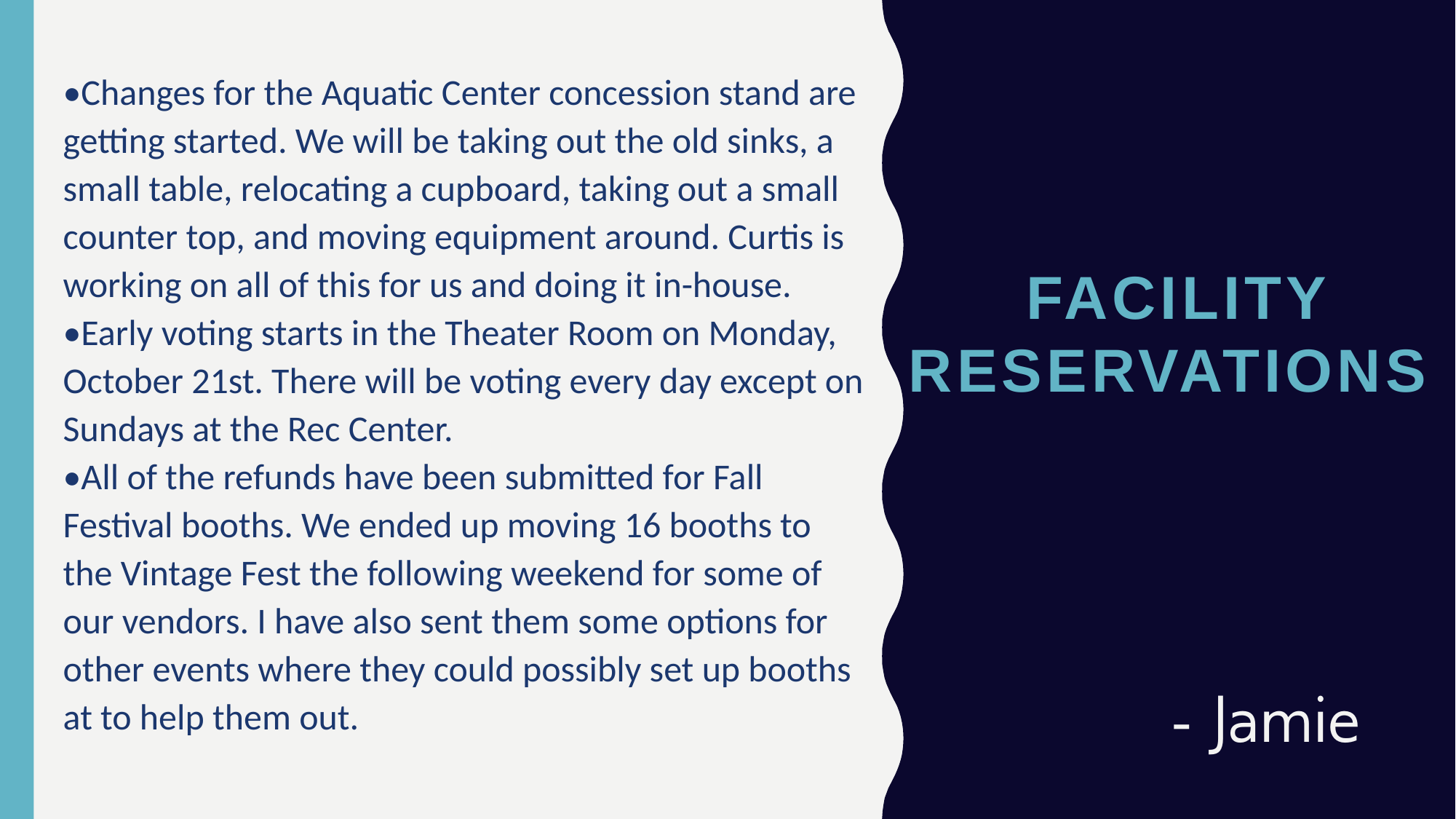

•Changes for the Aquatic Center concession stand are getting started. We will be taking out the old sinks, a small table, relocating a cupboard, taking out a small counter top, and moving equipment around. Curtis is working on all of this for us and doing it in-house.
•Early voting starts in the Theater Room on Monday, October 21st. There will be voting every day except on Sundays at the Rec Center.
•All of the refunds have been submitted for Fall Festival booths. We ended up moving 16 booths to the Vintage Fest the following weekend for some of our vendors. I have also sent them some options for other events where they could possibly set up booths at to help them out.

# FACILITY Reservations
- Jamie